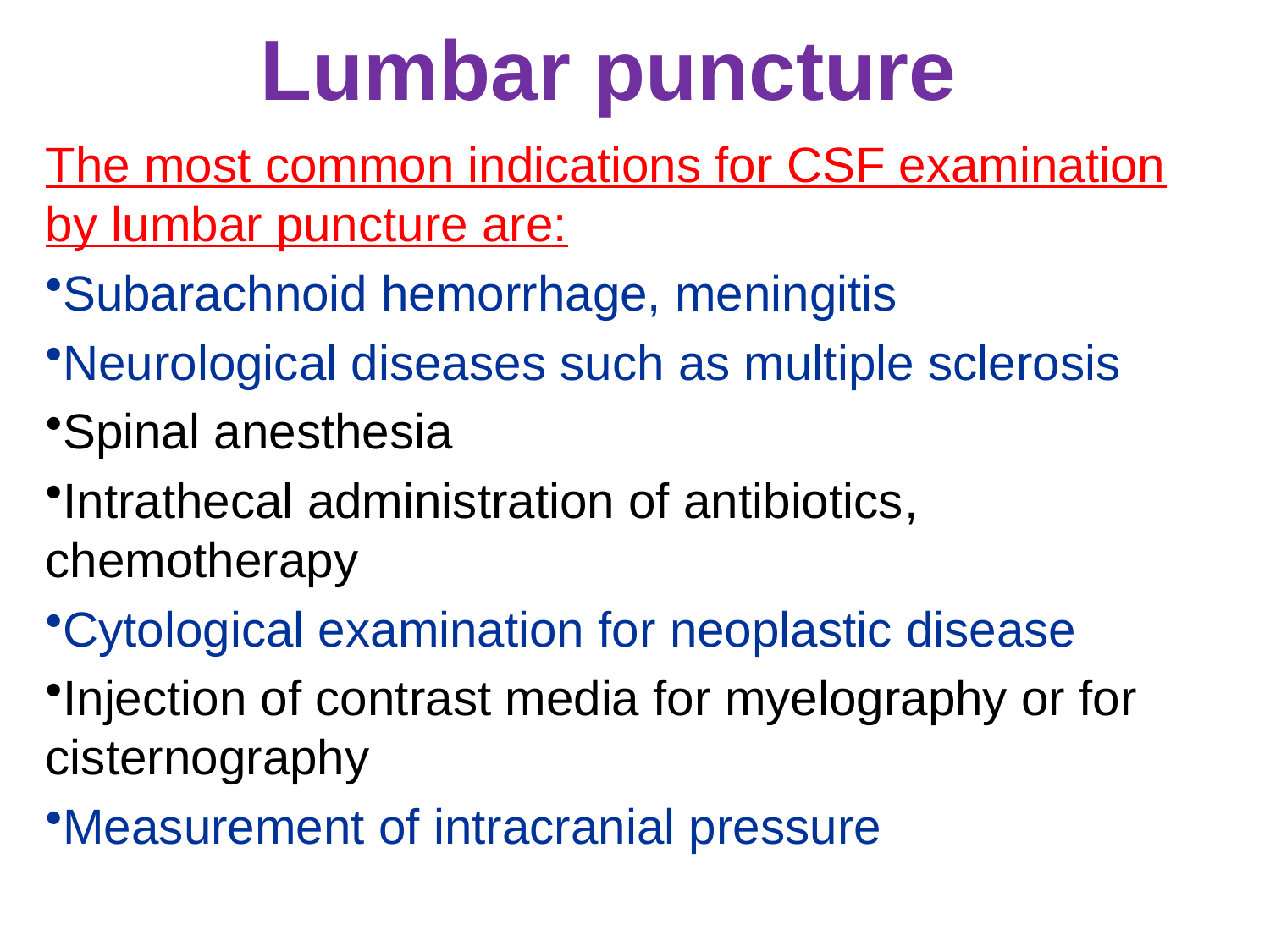

# Lumbar puncture
The most common indications for CSF examination by lumbar puncture are:
Subarachnoid hemorrhage, meningitis
Neurological diseases such as multiple sclerosis
Spinal anesthesia
Intrathecal administration of antibiotics, chemotherapy
Cytological examination for neoplastic disease
Injection of contrast media for myelography or for cisternography
Measurement of intracranial pressure